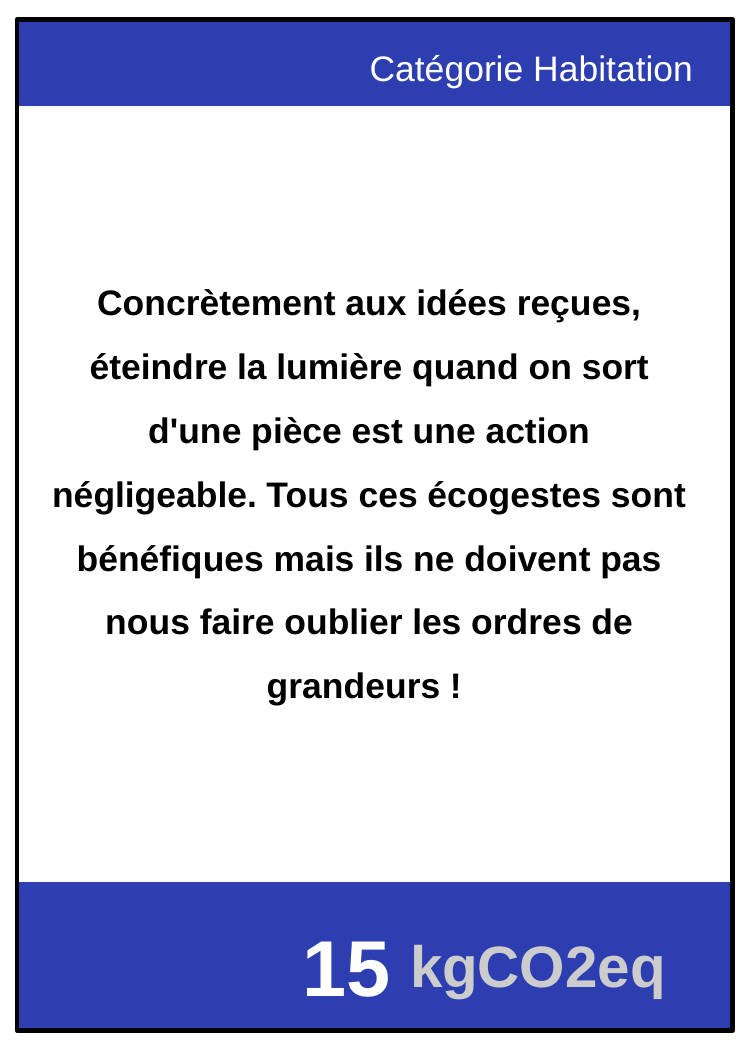

Catégorie Habitation

Concrètement aux idées reçues, éteindre la lumière quand on sort d'une pièce est une action négligeable. Tous ces écogestes sont bénéfiques mais ils ne doivent pas nous faire oublier les ordres de grandeurs !

15
kgCO2eq